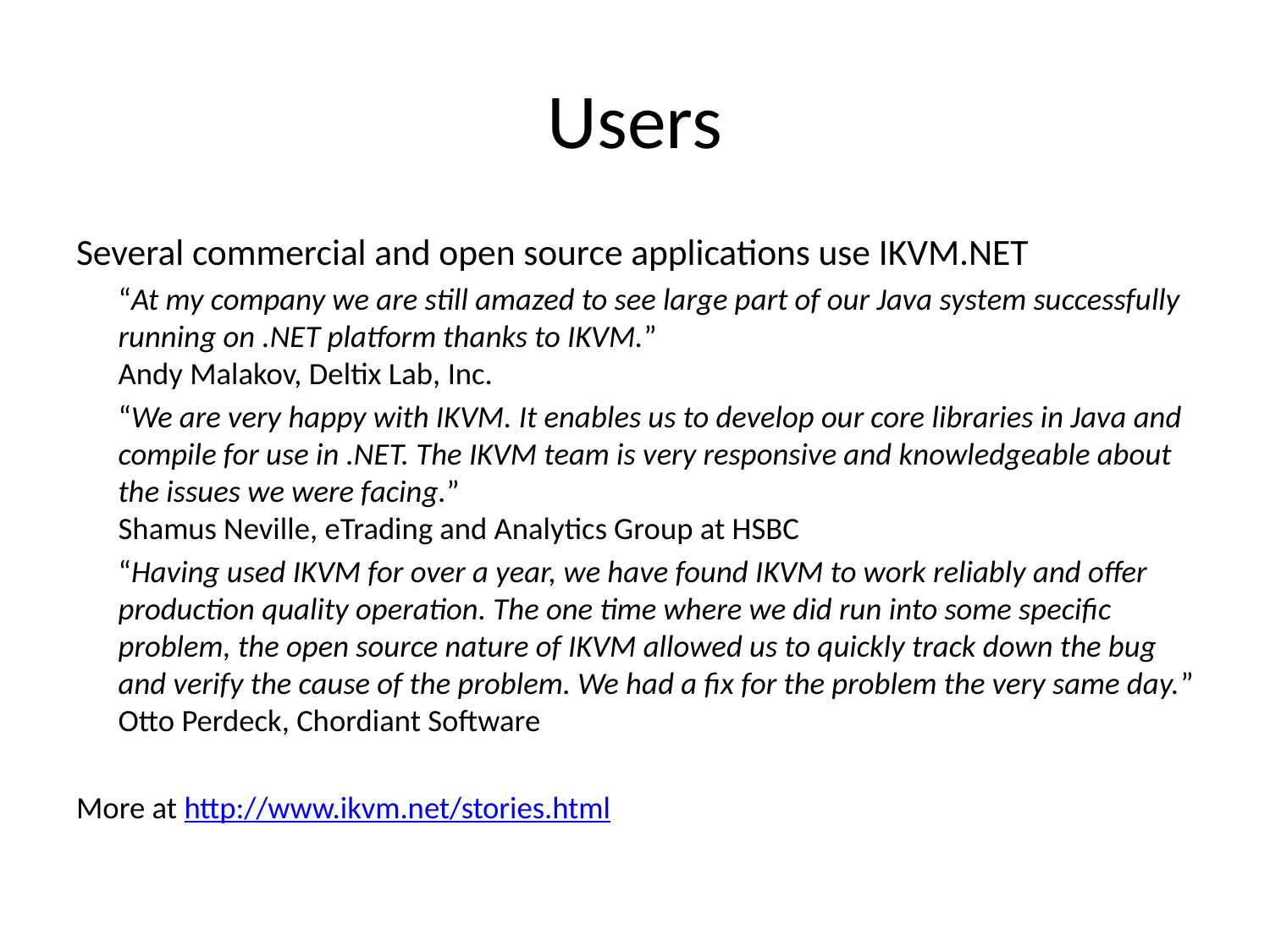

# Users
Several commercial and open source applications use IKVM.NET
	“At my company we are still amazed to see large part of our Java system successfully running on .NET platform thanks to IKVM.”
	Andy Malakov, Deltix Lab, Inc.
	“We are very happy with IKVM. It enables us to develop our core libraries in Java and compile for use in .NET. The IKVM team is very responsive and knowledgeable about the issues we were facing.”
	Shamus Neville, eTrading and Analytics Group at HSBC
	“Having used IKVM for over a year, we have found IKVM to work reliably and offer production quality operation. The one time where we did run into some specific problem, the open source nature of IKVM allowed us to quickly track down the bug and verify the cause of the problem. We had a fix for the problem the very same day.”
	Otto Perdeck, Chordiant Software

More at http://www.ikvm.net/stories.html